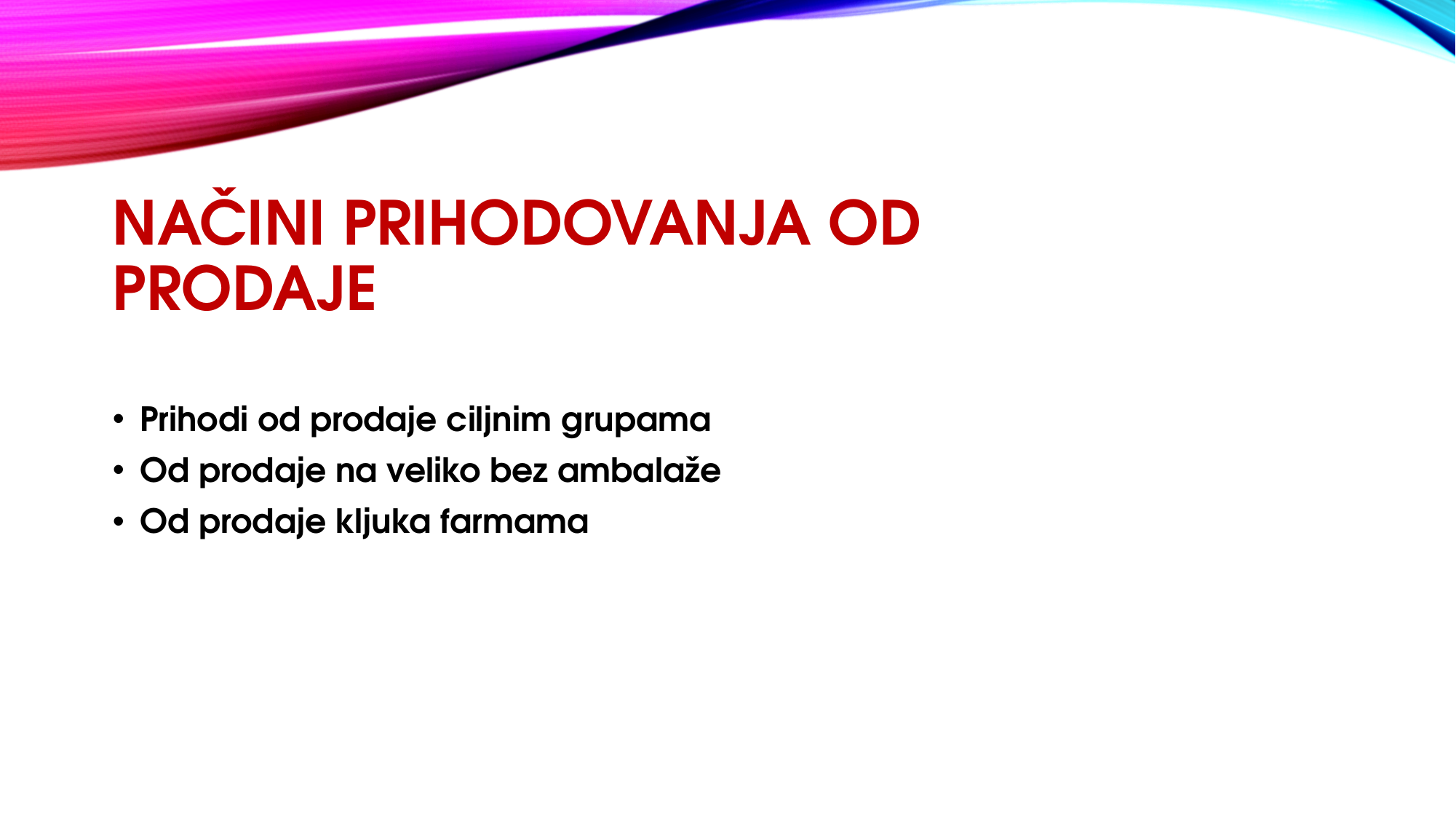

# NAČINI PRIHODOVANJA OD PRODAJE
Prihodi od prodaje ciljnim grupama
Od prodaje na veliko bez ambalaže
Od prodaje kljuka farmama